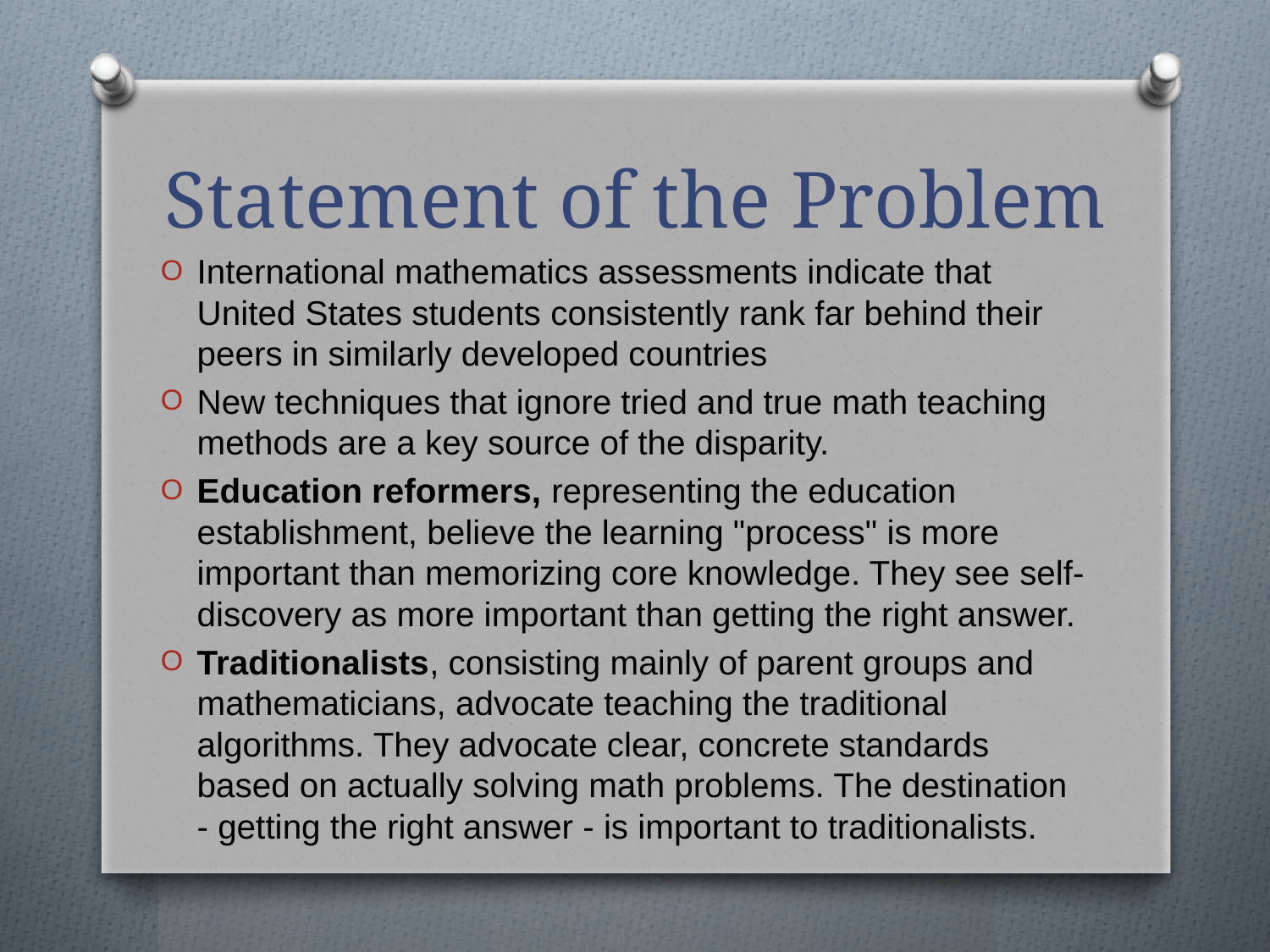

# Statement of the Problem
International mathematics assessments indicate that United States students consistently rank far behind their peers in similarly developed countries
New techniques that ignore tried and true math teaching methods are a key source of the disparity.
Education reformers, representing the education establishment, believe the learning "process" is more important than memorizing core knowledge. They see self-discovery as more important than getting the right answer.
Traditionalists, consisting mainly of parent groups and mathematicians, advocate teaching the traditional algorithms. They advocate clear, concrete standards based on actually solving math problems. The destination - getting the right answer - is important to traditionalists.